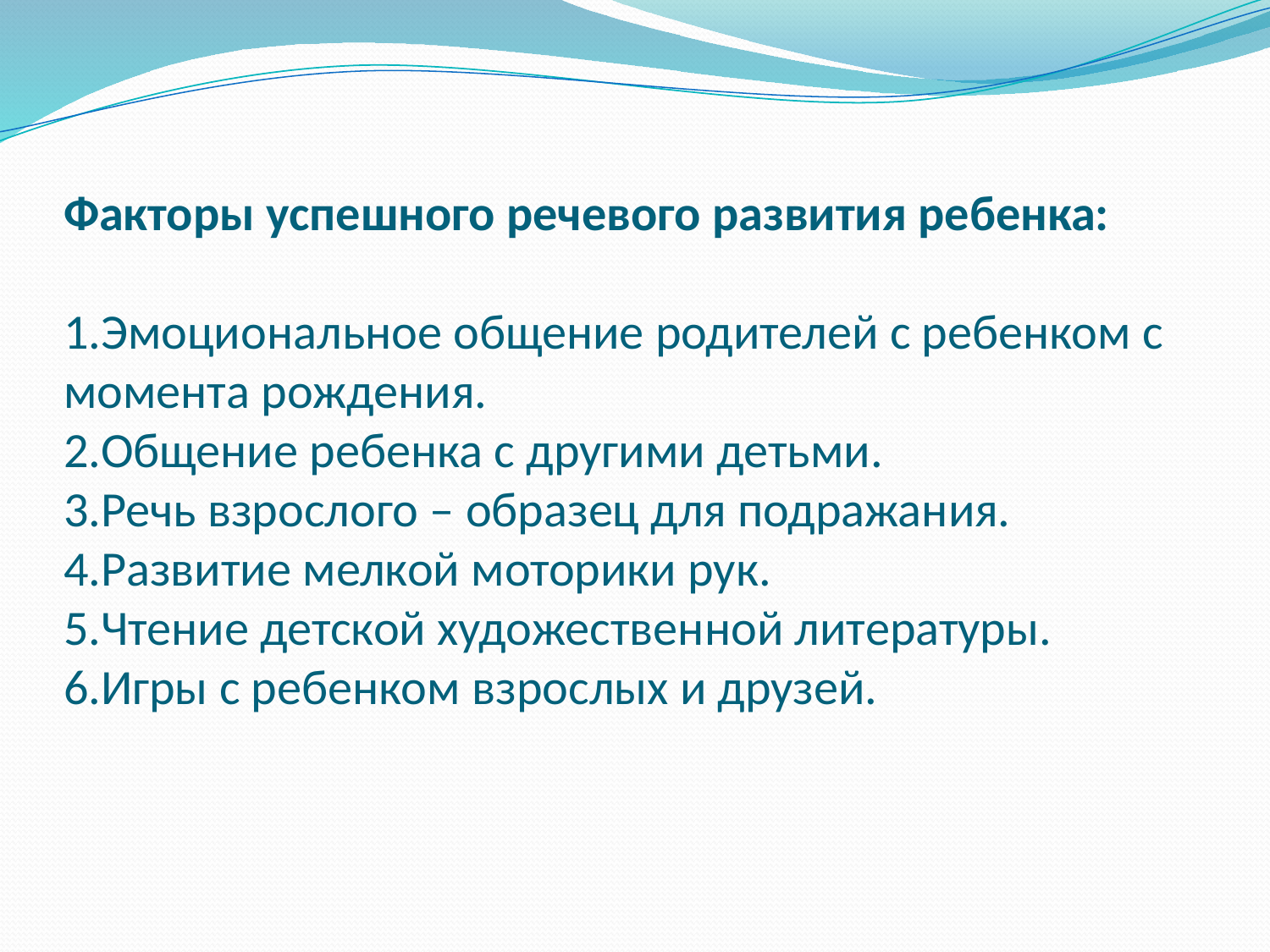

# Факторы успешного речевого развития ребенка: 1.Эмоциональное общение родителей с ребенком с момента рождения. 2.Общение ребенка с другими детьми. 3.Речь взрослого – образец для подражания. 4.Развитие мелкой моторики рук. 5.Чтение детской художественной литературы. 6.Игры с ребенком взрослых и друзей.